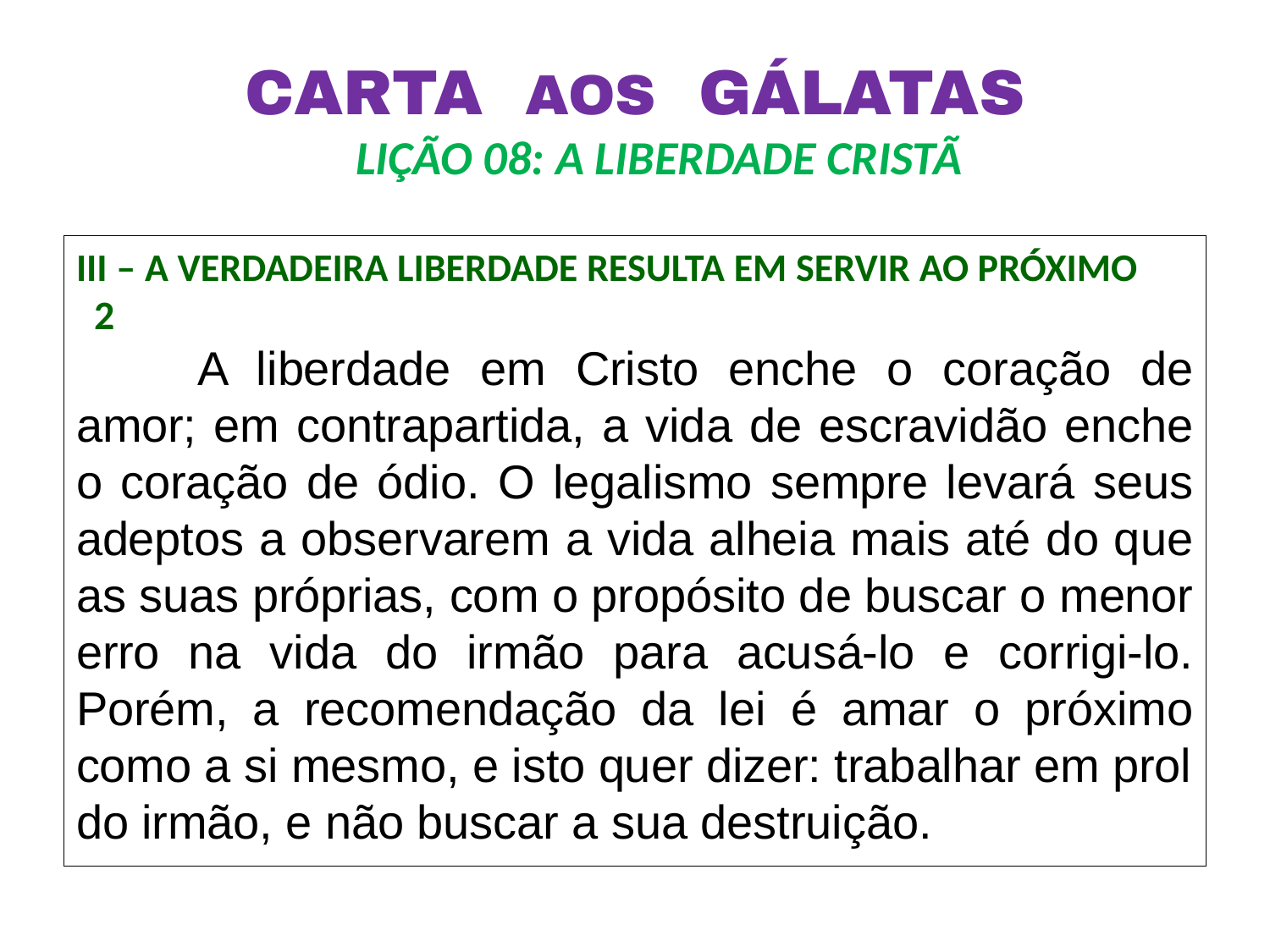

# CARTA  AOS  GÁLATAS LIÇÃO 08: A LIBERDADE CRISTÃ
III – A VERDADEIRA LIBERDADE RESULTA EM SERVIR AO PRÓXIMO	     2
	A liberdade em Cristo enche o coração de amor; em contrapartida, a vida de escravidão enche o coração de ódio. O legalismo sempre levará seus adeptos a observarem a vida alheia mais até do que as suas próprias, com o propósito de buscar o menor erro na vida do irmão para acusá-lo e corrigi-lo. Porém, a recomendação da lei é amar o próximo como a si mesmo, e isto quer dizer: trabalhar em prol
do irmão, e não buscar a sua destruição.